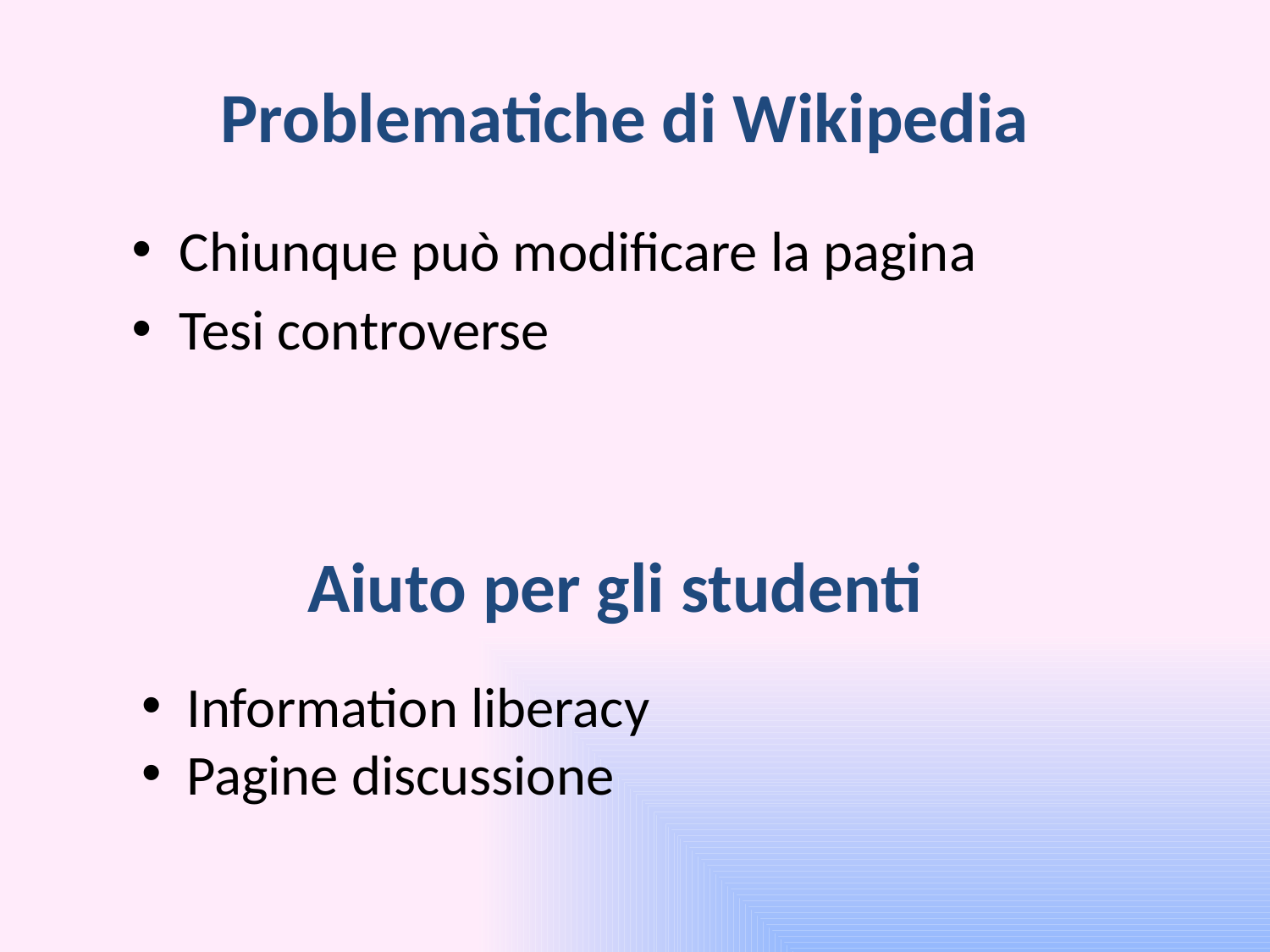

# Problematiche di Wikipedia
Chiunque può modificare la pagina
Tesi controverse

Aiuto per gli studenti
  Information liberacy
  Pagine discussione